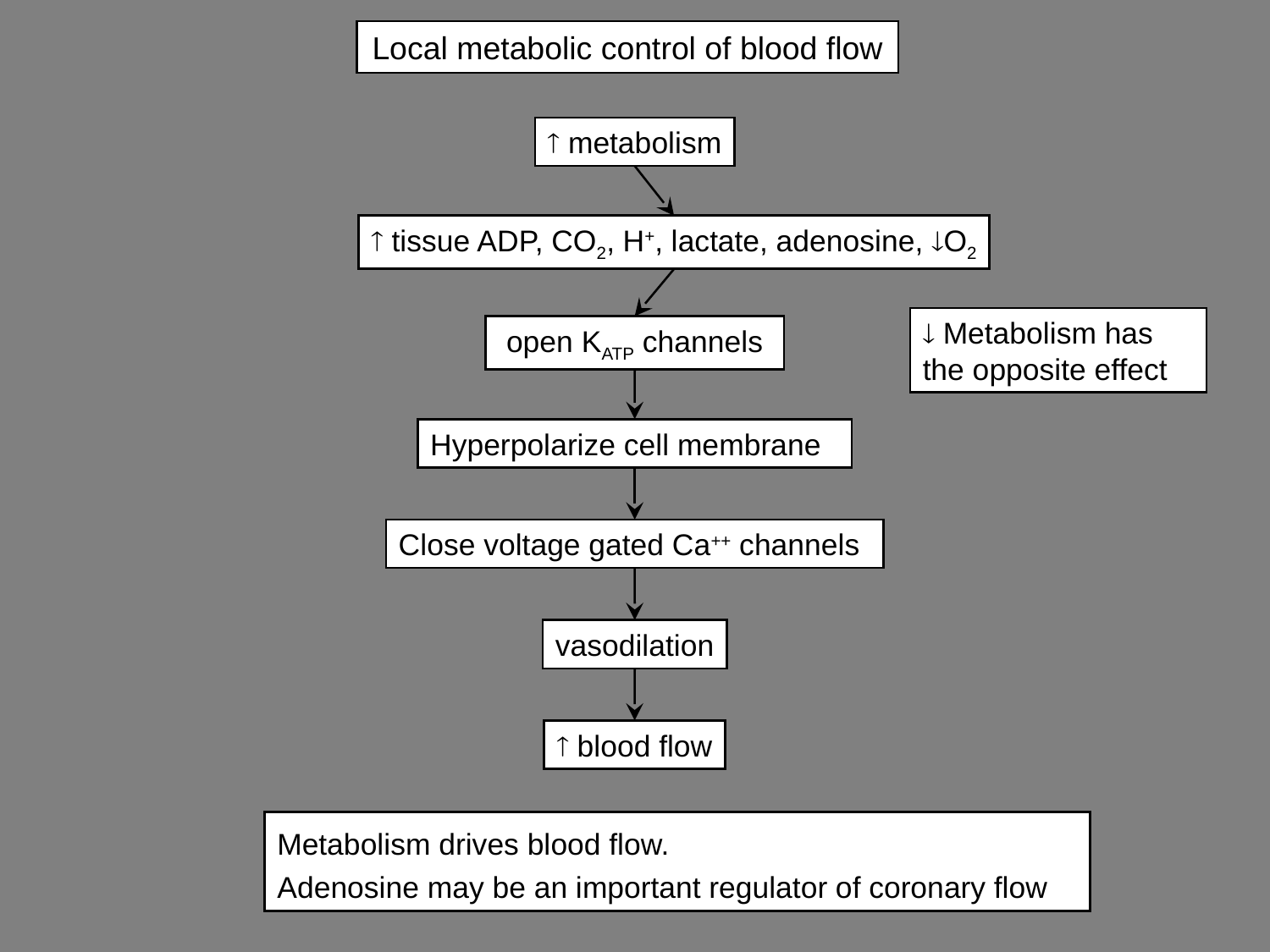

# Local metabolic control of blood flow
↑ metabolism
↑ tissue ADP, CO2, H+, lactate, adenosine, ↓O2
open KATP channels
Hyperpolarize cell membrane
Close voltage gated Ca++ channels
vasodilation
↑ blood flow
↓ Metabolism has the opposite effect
Metabolism drives blood flow.
Adenosine may be an important regulator of coronary flow